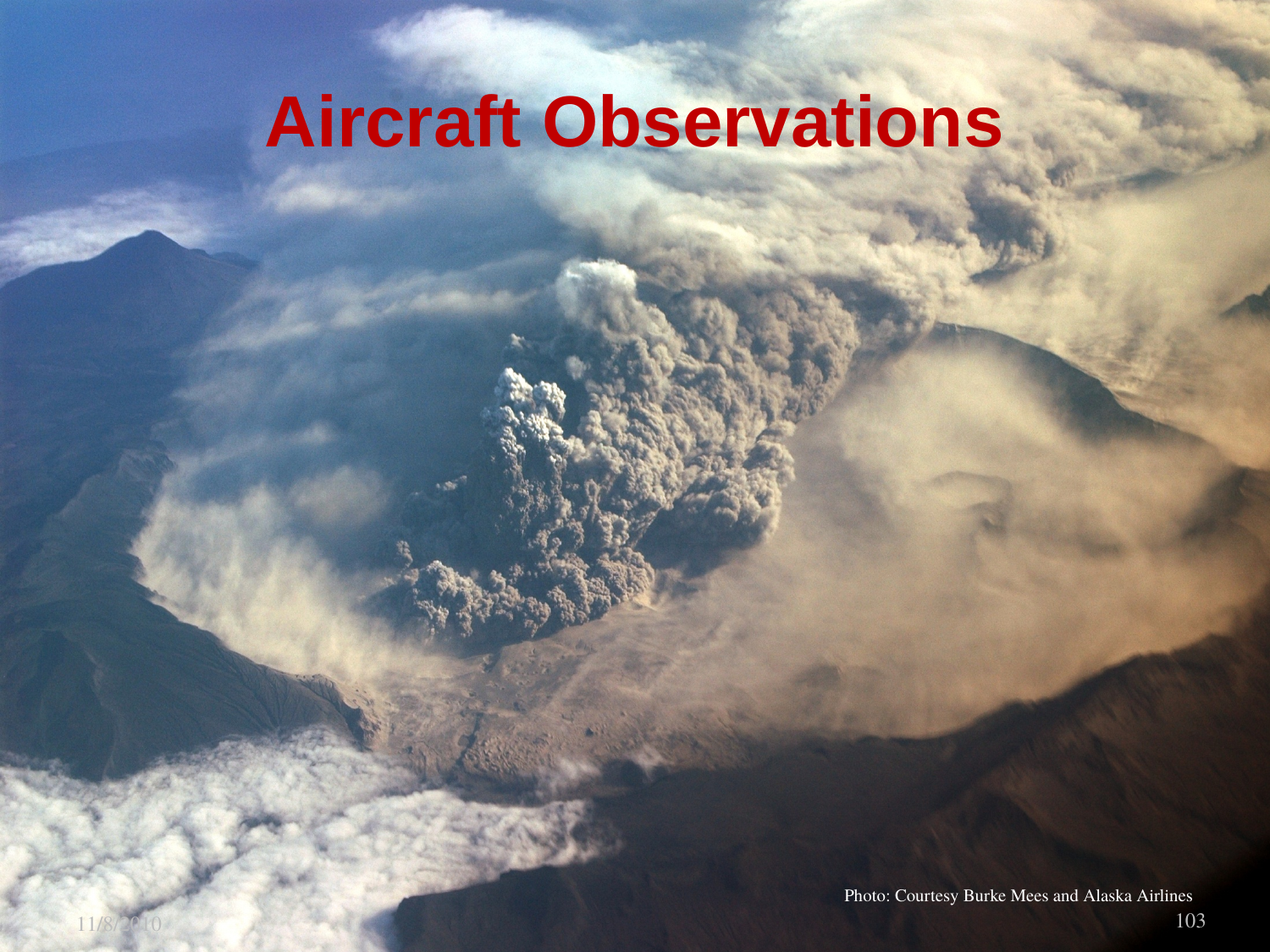

# Aircraft Observations
Photo: Courtesy Burke Mees and Alaska Airlines
11/8/2010
103